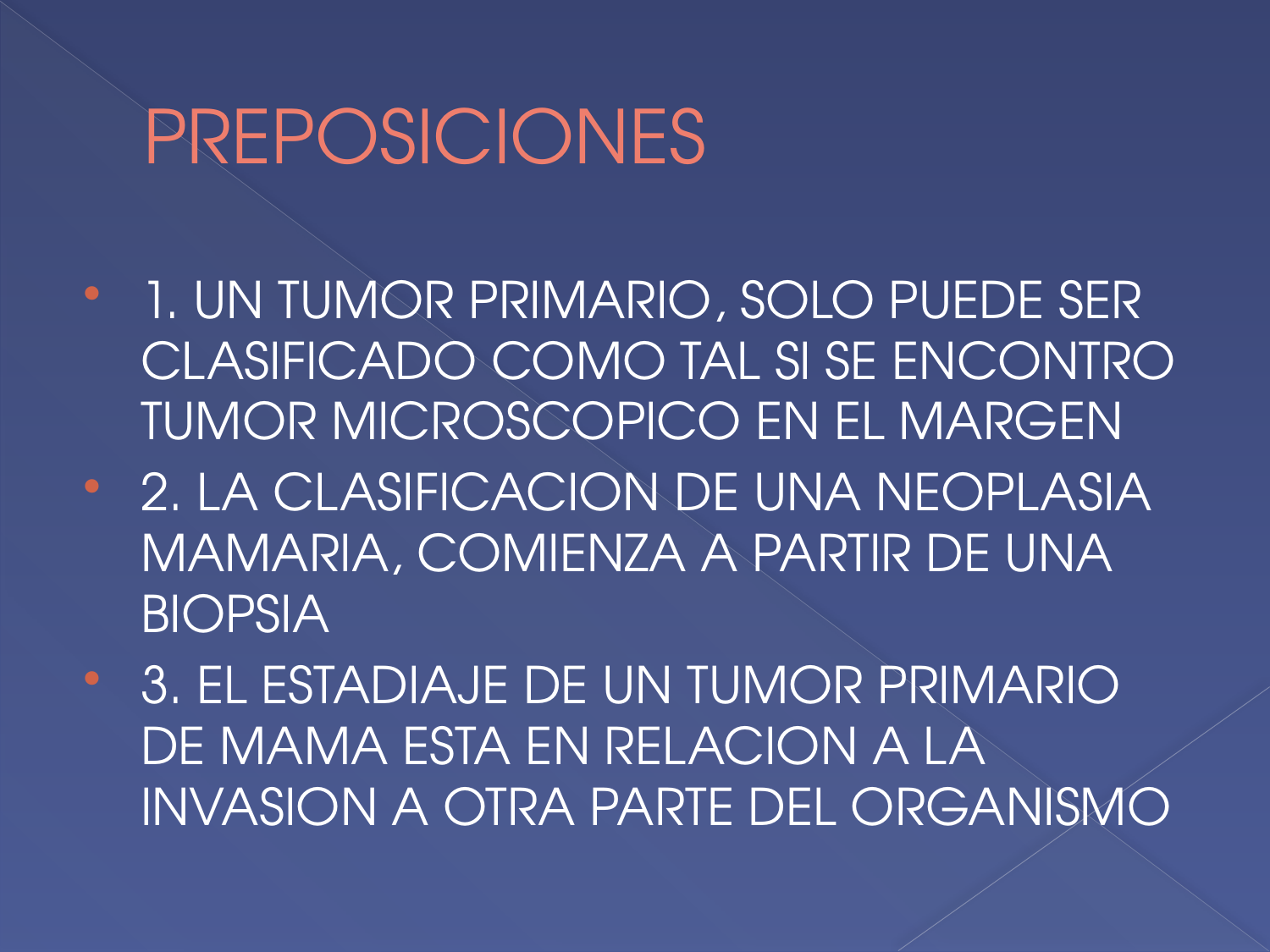

# PREPOSICIONES
1. UN TUMOR PRIMARIO, SOLO PUEDE SER CLASIFICADO COMO TAL SI SE ENCONTRO TUMOR MICROSCOPICO EN EL MARGEN
2. LA CLASIFICACION DE UNA NEOPLASIA MAMARIA, COMIENZA A PARTIR DE UNA BIOPSIA
3. EL ESTADIAJE DE UN TUMOR PRIMARIO DE MAMA ESTA EN RELACION A LA INVASION A OTRA PARTE DEL ORGANISMO